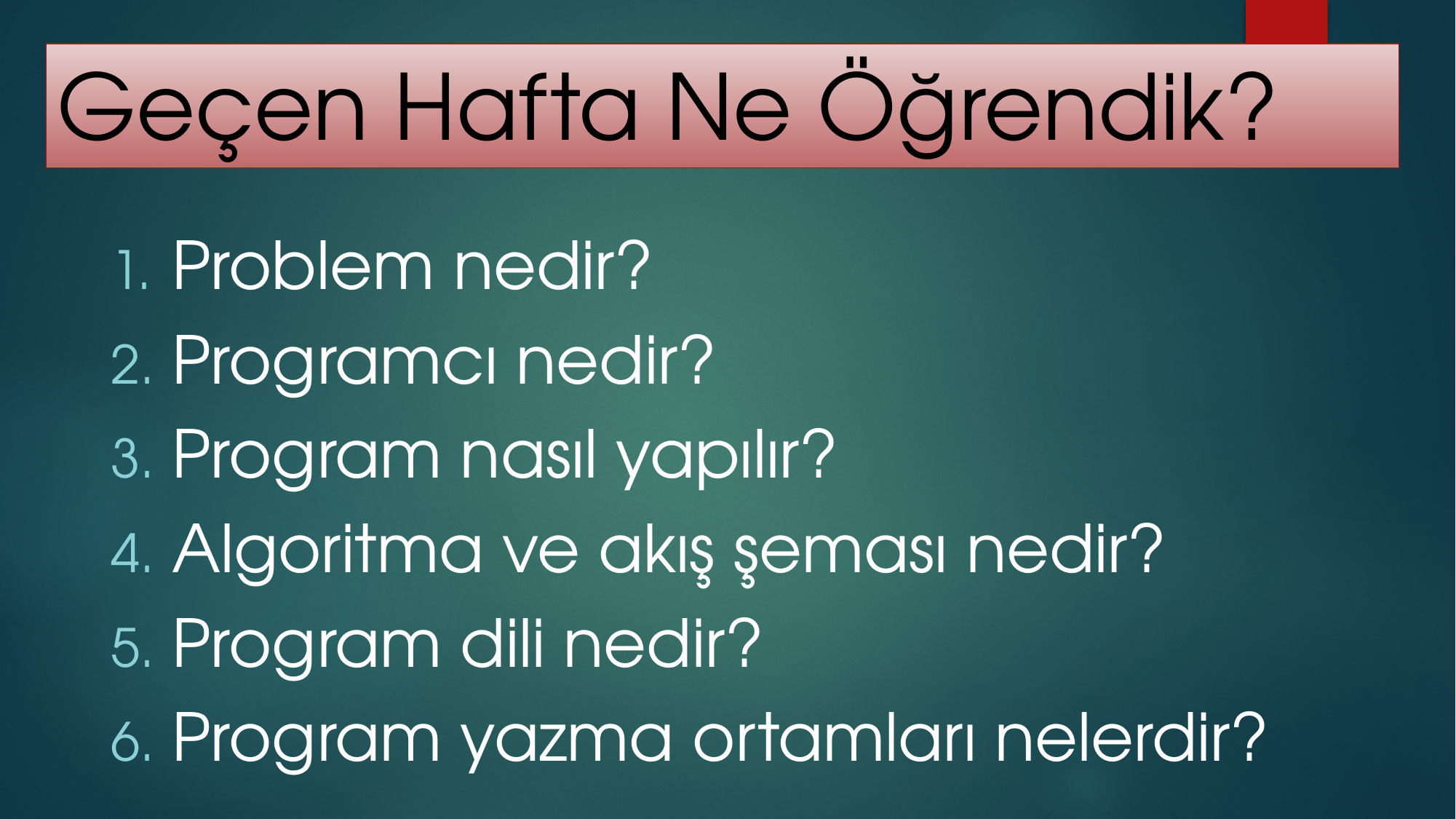

# Geçen Hafta Ne Öğrendik?
Problem nedir?
Programcı nedir?
Program nasıl yapılır?
Algoritma ve akış şeması nedir?
Program dili nedir?
Program yazma ortamları nelerdir?